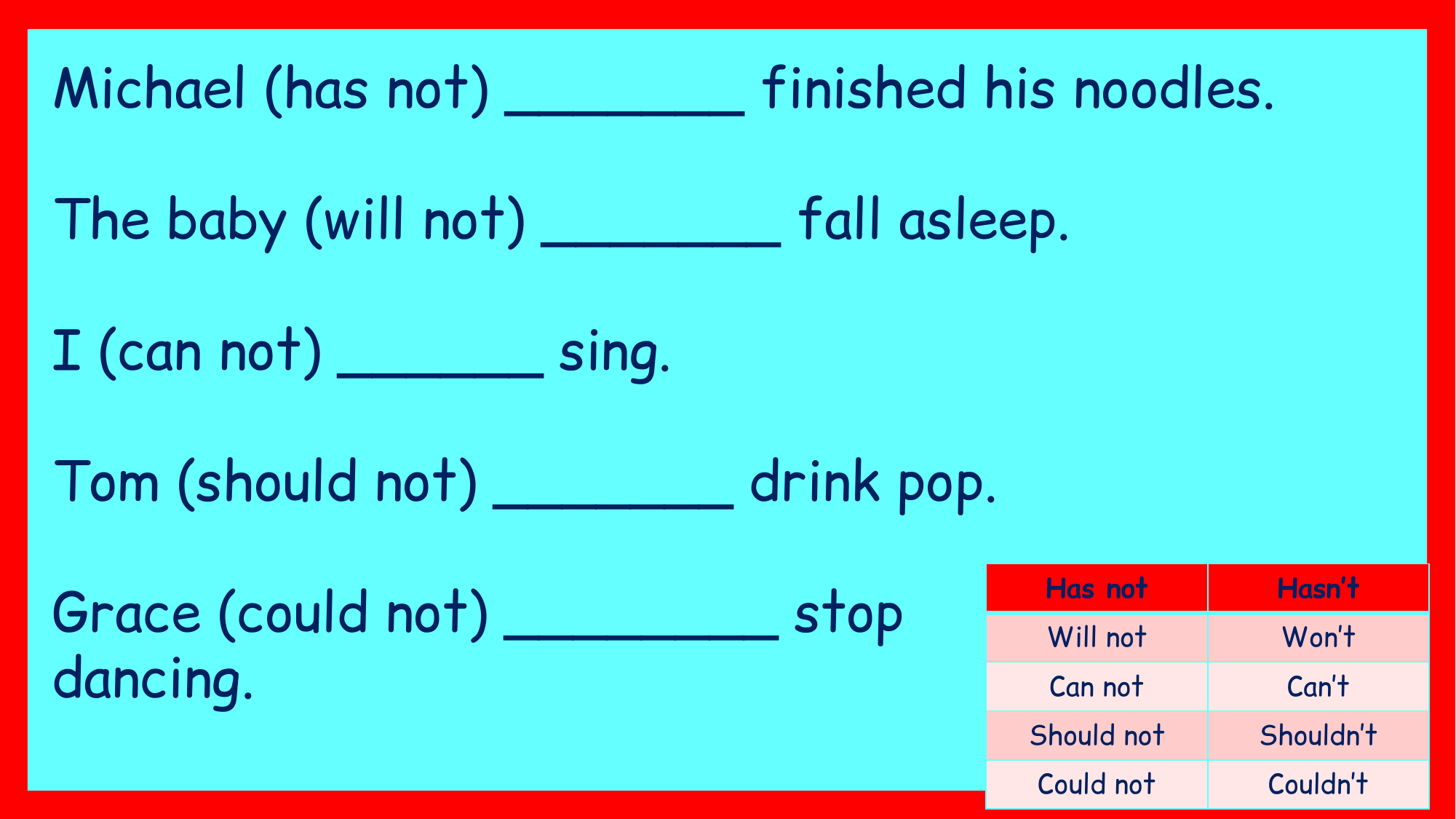

Michael (has not) _______ finished his noodles.

The baby (will not) _______ fall asleep.

I (can not) ______ sing.

Tom (should not) _______ drink pop.

Grace (could not) ________ stop
dancing.
| Has not | Hasn’t |
| --- | --- |
| Will not | Won’t |
| Can not | Can’t |
| Should not | Shouldn’t |
| Could not | Couldn’t |